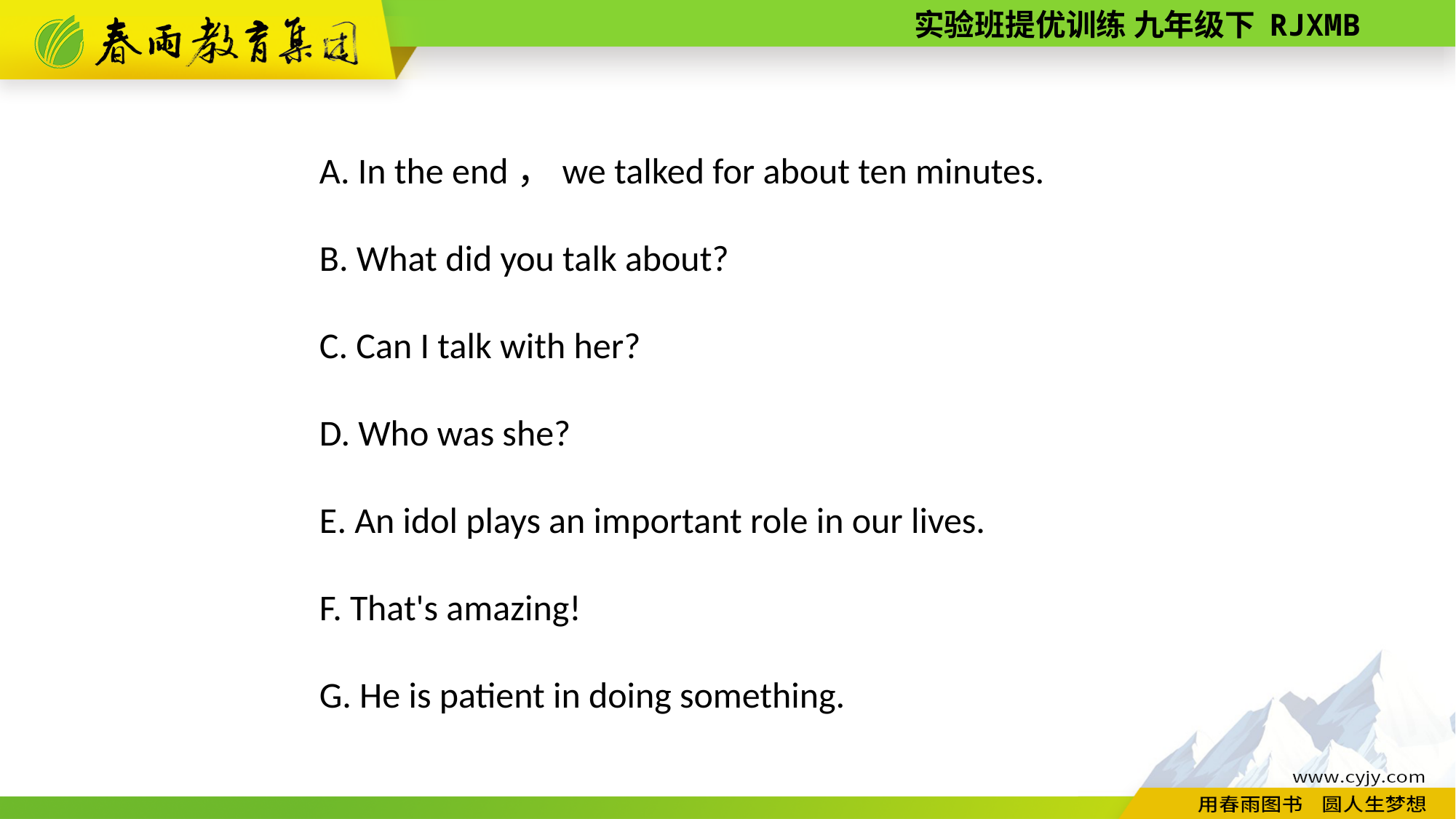

A. In the end，we talked for about ten minutes.
B. What did you talk about?
C. Can I talk with her?
D. Who was she?
E. An idol plays an important role in our lives.
F. That's amazing!
G. He is patient in doing something.